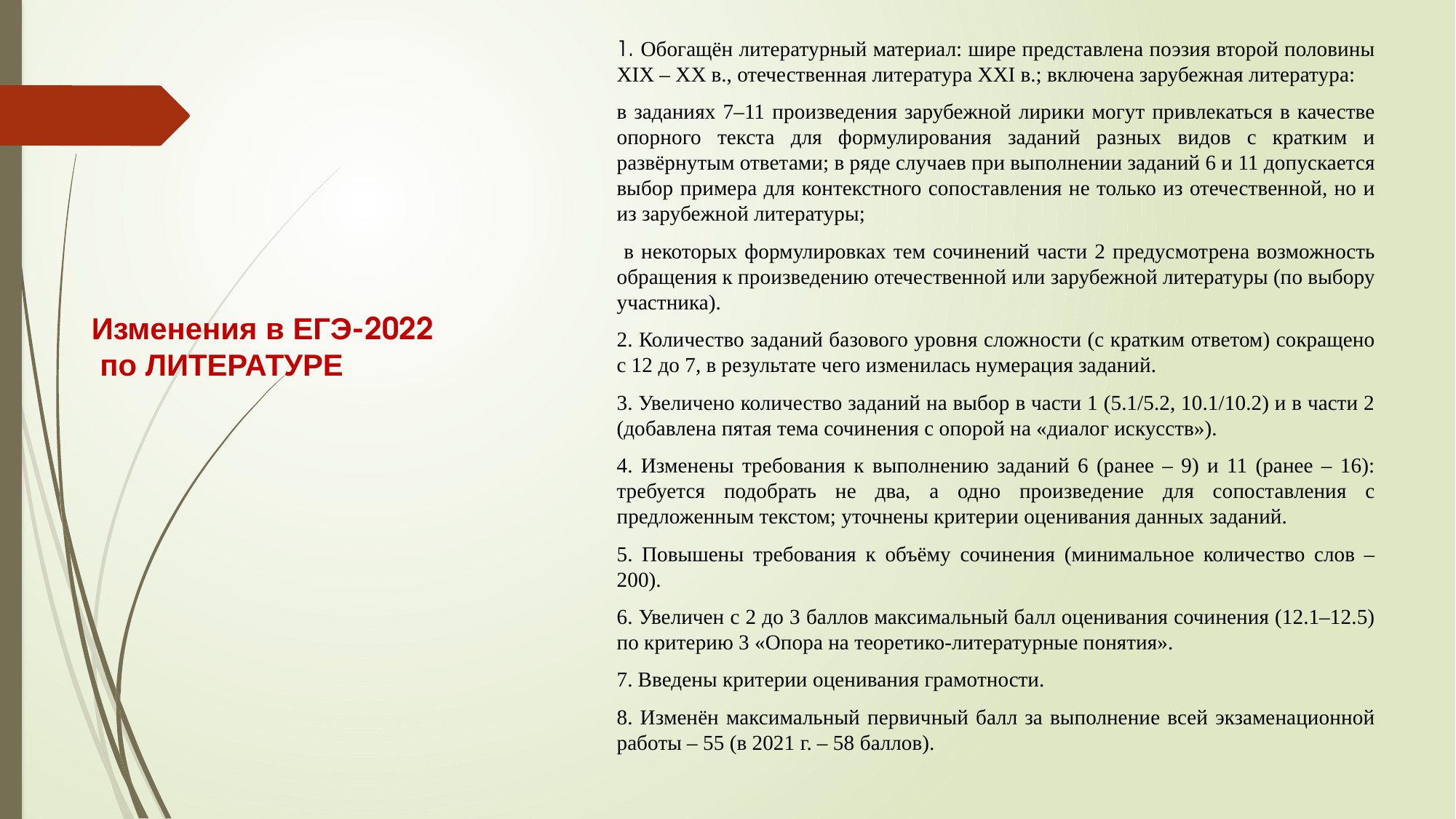

1. Обогащён литературный материал: шире представлена поэзия второй половины ХIХ – ХХ в., отечественная литература ХХI в.; включена зарубежная литература:
в заданиях 7–11 произведения зарубежной лирики могут привлекаться в качестве опорного текста для формулирования заданий разных видов с кратким и развёрнутым ответами; в ряде случаев при выполнении заданий 6 и 11 допускается выбор примера для контекстного сопоставления не только из отечественной, но и из зарубежной литературы;
 в некоторых формулировках тем сочинений части 2 предусмотрена возможность обращения к произведению отечественной или зарубежной литературы (по выбору участника).
2. Количество заданий базового уровня сложности (с кратким ответом) сокращено с 12 до 7, в результате чего изменилась нумерация заданий.
3. Увеличено количество заданий на выбор в части 1 (5.1/5.2, 10.1/10.2) и в части 2 (добавлена пятая тема сочинения с опорой на «диалог искусств»).
4. Изменены требования к выполнению заданий 6 (ранее – 9) и 11 (ранее – 16): требуется подобрать не два, а одно произведение для сопоставления с предложенным текстом; уточнены критерии оценивания данных заданий.
5. Повышены требования к объёму сочинения (минимальное количество слов – 200).
6. Увеличен с 2 до 3 баллов максимальный балл оценивания сочинения (12.1–12.5) по критерию 3 «Опора на теоретико-литературные понятия».
7. Введены критерии оценивания грамотности.
8. Изменён максимальный первичный балл за выполнение всей экзаменационной работы – 55 (в 2021 г. – 58 баллов).

# Изменения в ЕГЭ-2022 по ЛИТЕРАТУРЕ